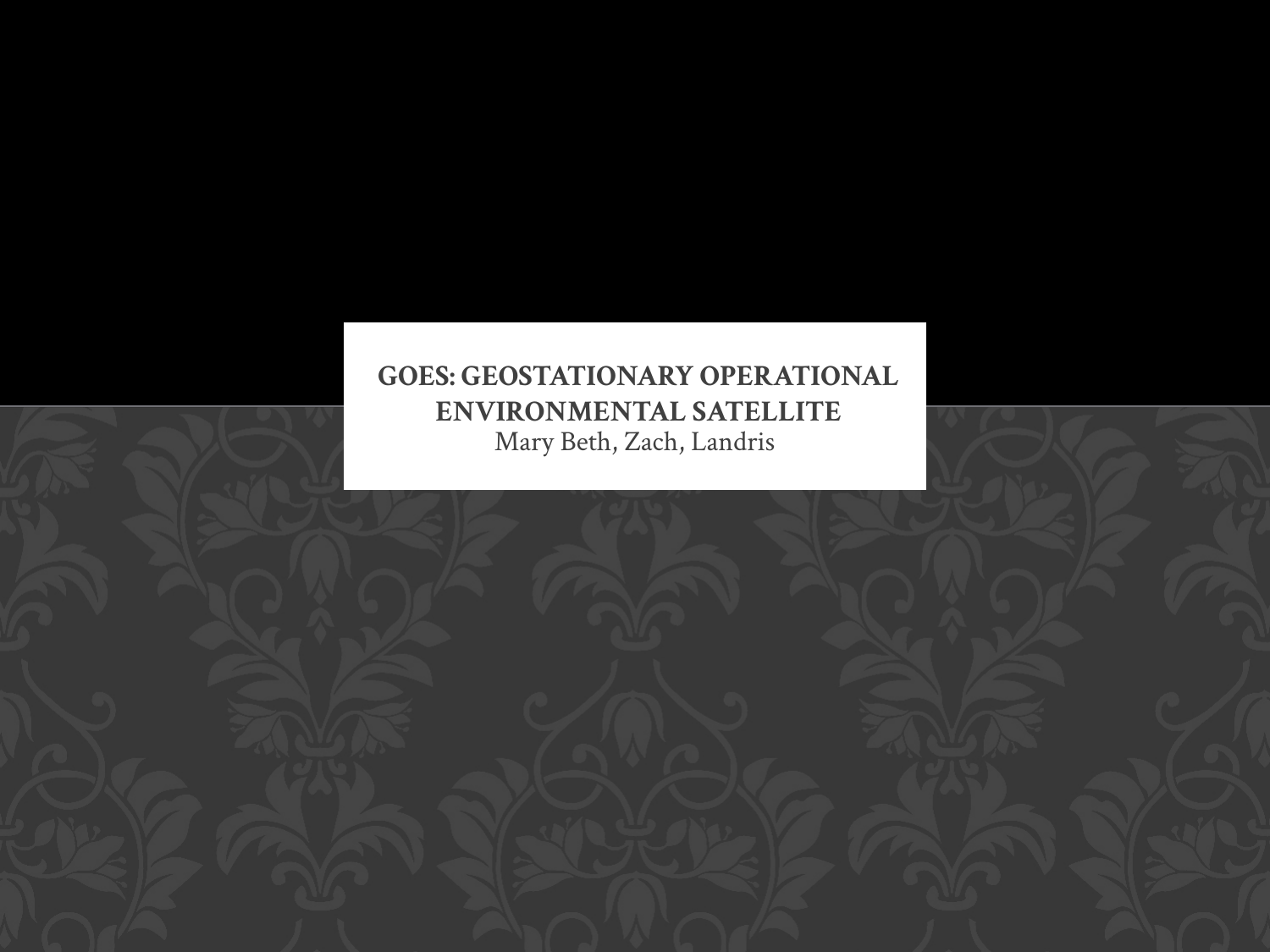

# GOES: Geostationary Operational Environmental Satellite
Mary Beth, Zach, Landris